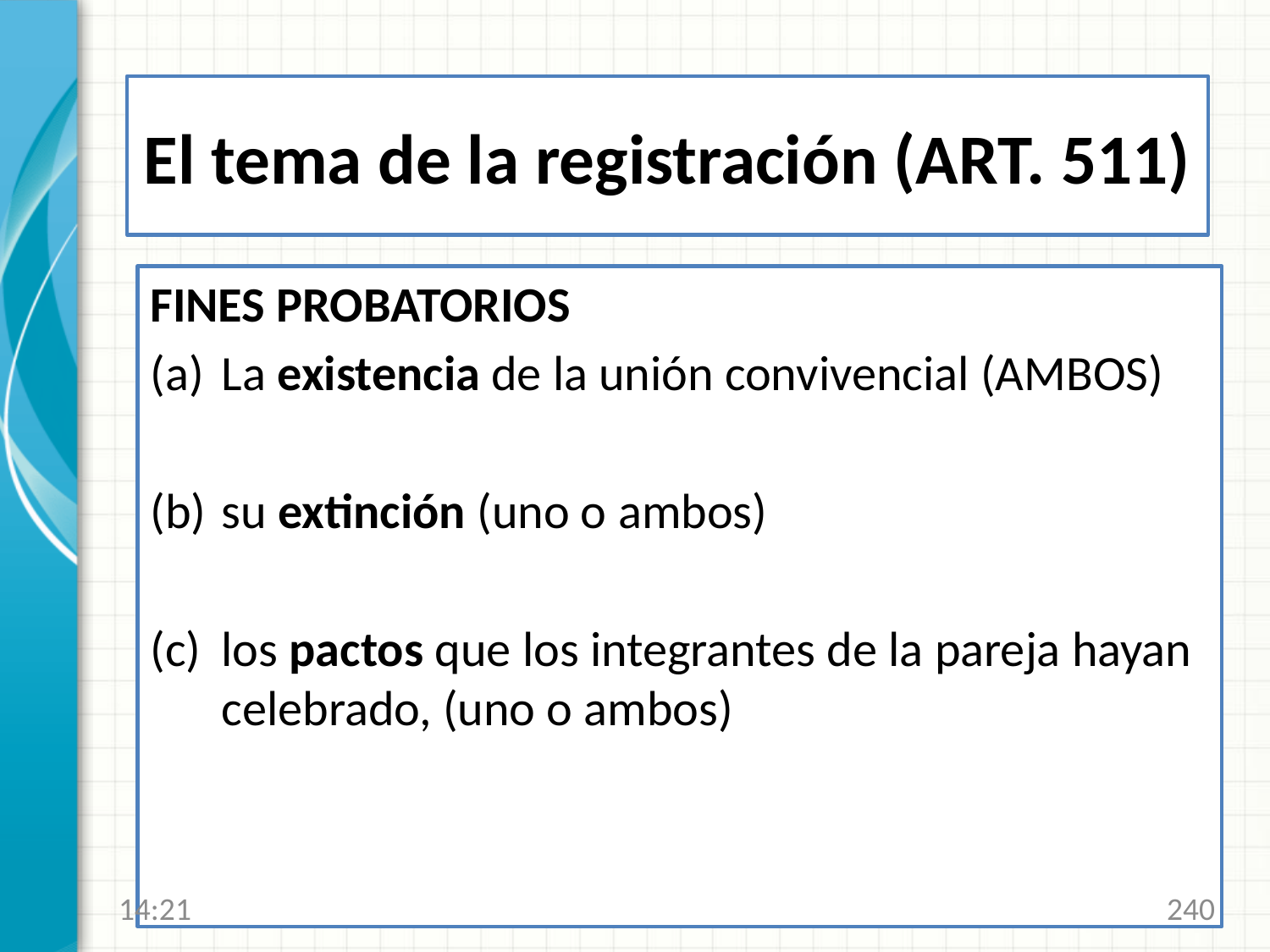

# El tema de la registración (ART. 511)
FINES PROBATORIOS
La existencia de la unión convivencial (AMBOS)

su extinción (uno o ambos)

los pactos que los integrantes de la pareja hayan celebrado, (uno o ambos)

14:21
240